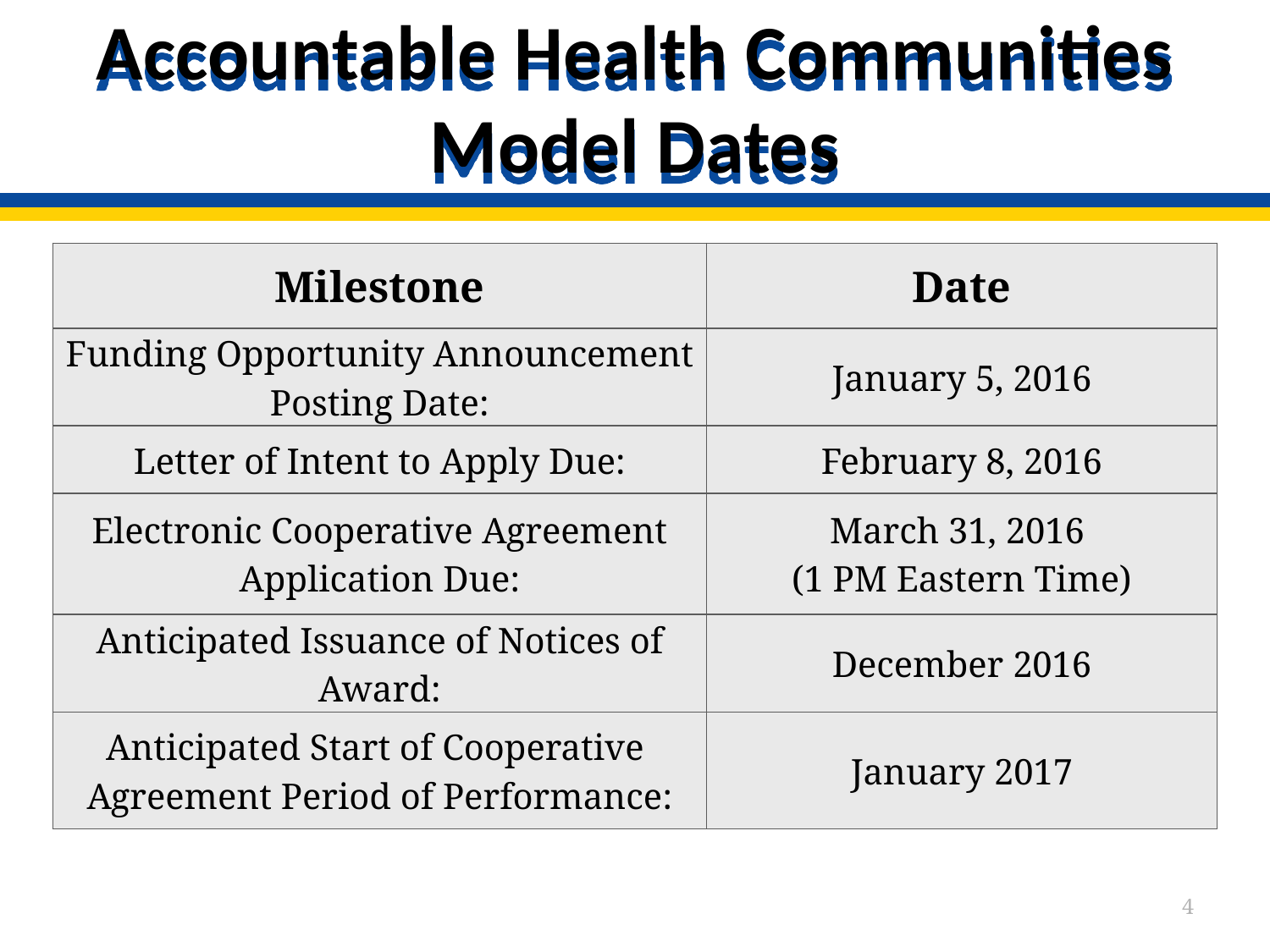

# Accountable Health Communities Model Dates
| Milestone | Date |
| --- | --- |
| Funding Opportunity Announcement Posting Date: | January 5, 2016 |
| Letter of Intent to Apply Due: | February 8, 2016 |
| Electronic Cooperative Agreement Application Due: | March 31, 2016 (1 PM Eastern Time) |
| Anticipated Issuance of Notices of Award: | December 2016 |
| Anticipated Start of Cooperative Agreement Period of Performance: | January 2017 |
4